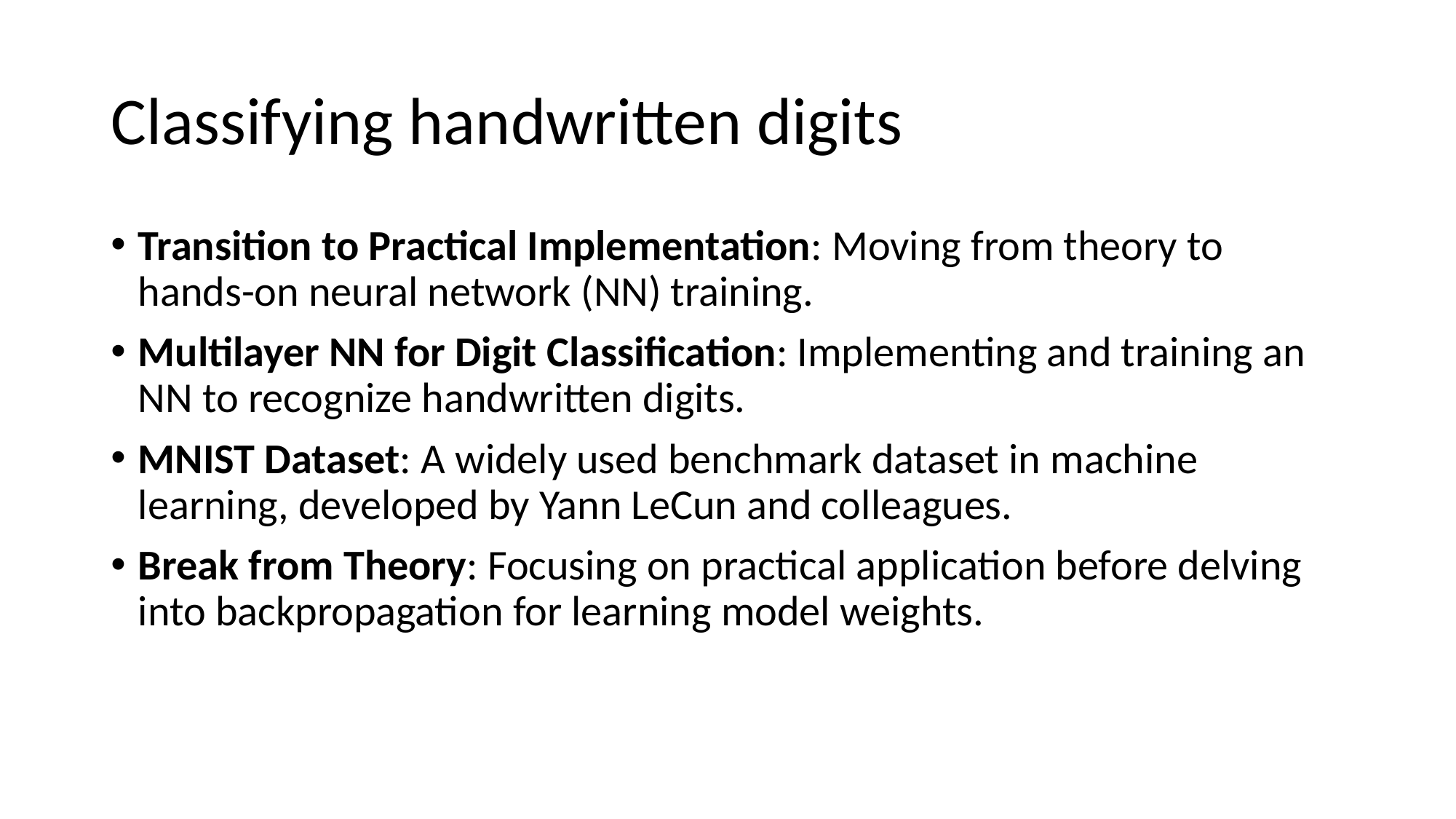

# Classifying handwritten digits
Transition to Practical Implementation: Moving from theory to hands-on neural network (NN) training.
Multilayer NN for Digit Classification: Implementing and training an NN to recognize handwritten digits.
MNIST Dataset: A widely used benchmark dataset in machine learning, developed by Yann LeCun and colleagues.
Break from Theory: Focusing on practical application before delving into backpropagation for learning model weights.